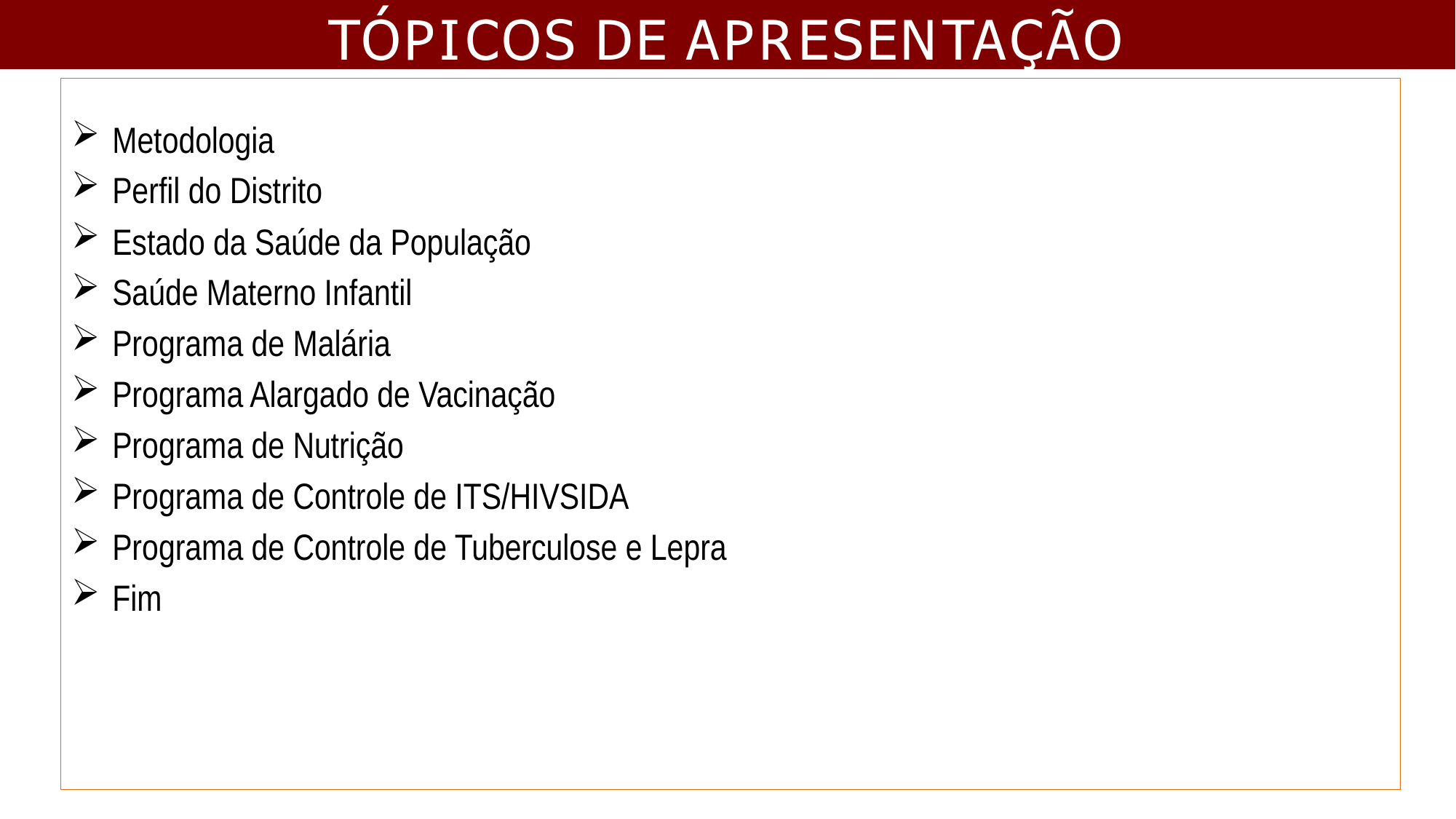

TÓPICOS DE APRESENTAÇÃO

Metodologia
Perfil do Distrito
Estado da Saúde da População
Saúde Materno Infantil
Programa de Malária
Programa Alargado de Vacinação
Programa de Nutrição
Programa de Controle de ITS/HIVSIDA
Programa de Controle de Tuberculose e Lepra
Fim